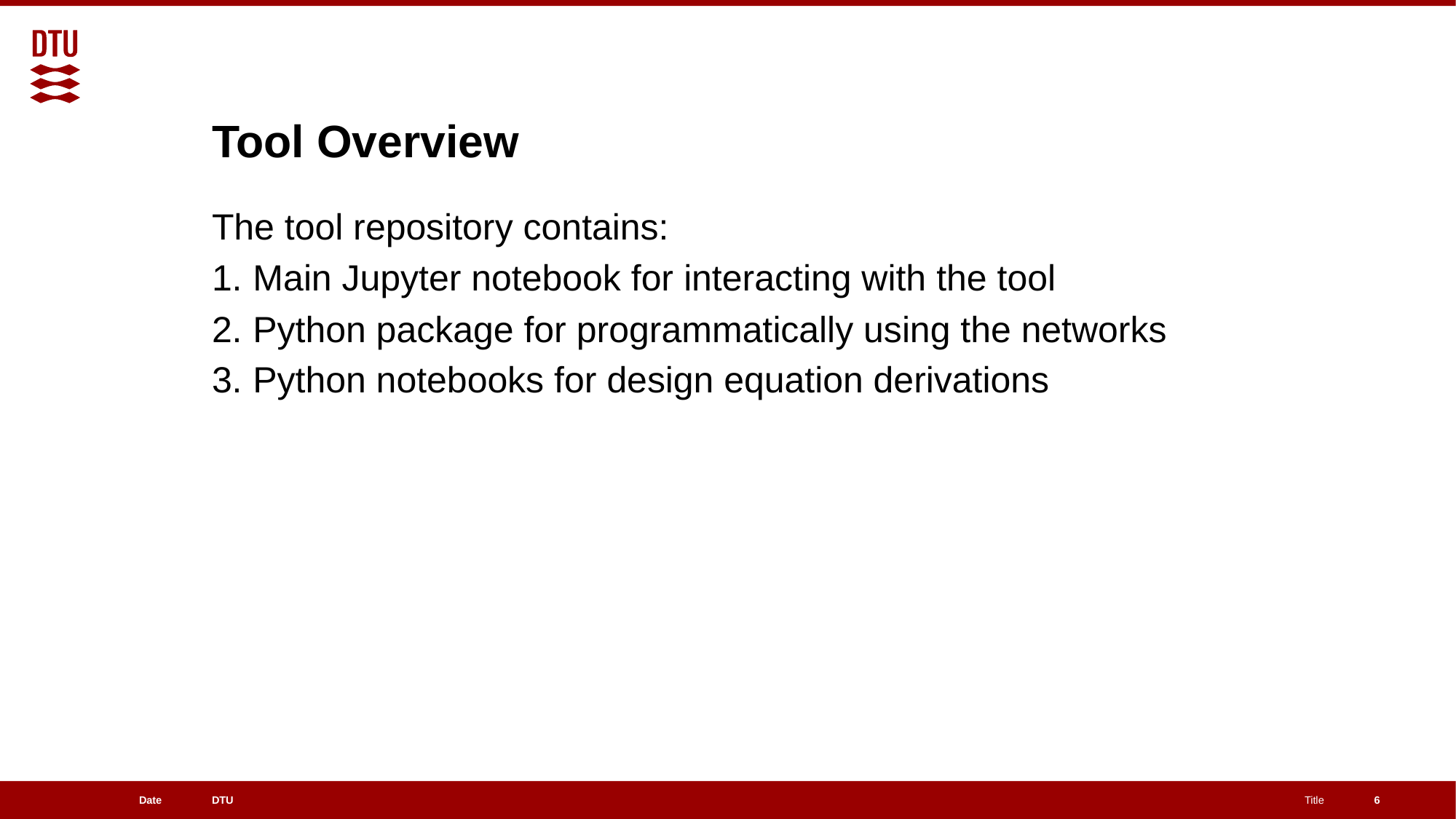

# Tool Overview
The tool repository contains:
Main Jupyter notebook for interacting with the tool
Python package for programmatically using the networks
Python notebooks for design equation derivations
6